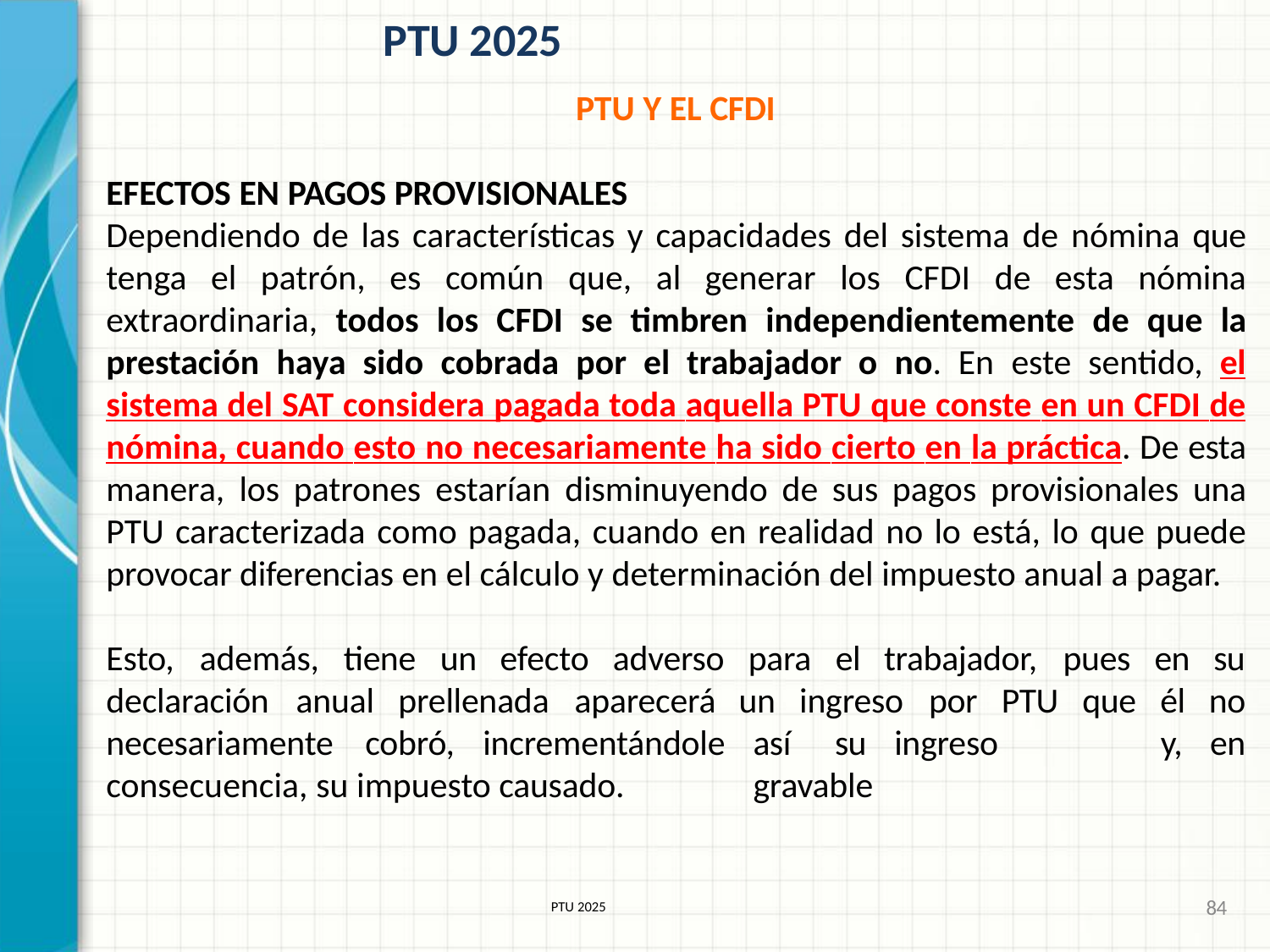

# PTU 2025
PTU Y EL CFDI
EFECTOS EN PAGOS PROVISIONALES
Dependiendo de las características y capacidades del sistema de nómina que tenga  el  patrón,  es  común  que,  al  generar  los  CFDI  de  esta  nómina extraordinaria, todos los CFDI se timbren independientemente de que la prestación haya sido cobrada por el trabajador o no. En este sentido, el sistema del SAT considera pagada toda aquella PTU que conste en un CFDI de nómina, cuando esto no necesariamente ha sido cierto en la práctica. De esta manera, los patrones estarían disminuyendo de sus pagos provisionales una PTU caracterizada como pagada, cuando en realidad no lo está, lo que puede provocar diferencias en el cálculo y determinación del impuesto anual a pagar.
Esto,	además,	tiene	un	efecto	adverso	para	el	trabajador,
pues	en	su
que	él	no
y,	en
declaración	anual	prellenada	aparecerá
un
así	su	ingreso	gravable
ingreso	por	PTU
necesariamente	cobró,	incrementándole
consecuencia, su impuesto causado.
84
PTU 2025